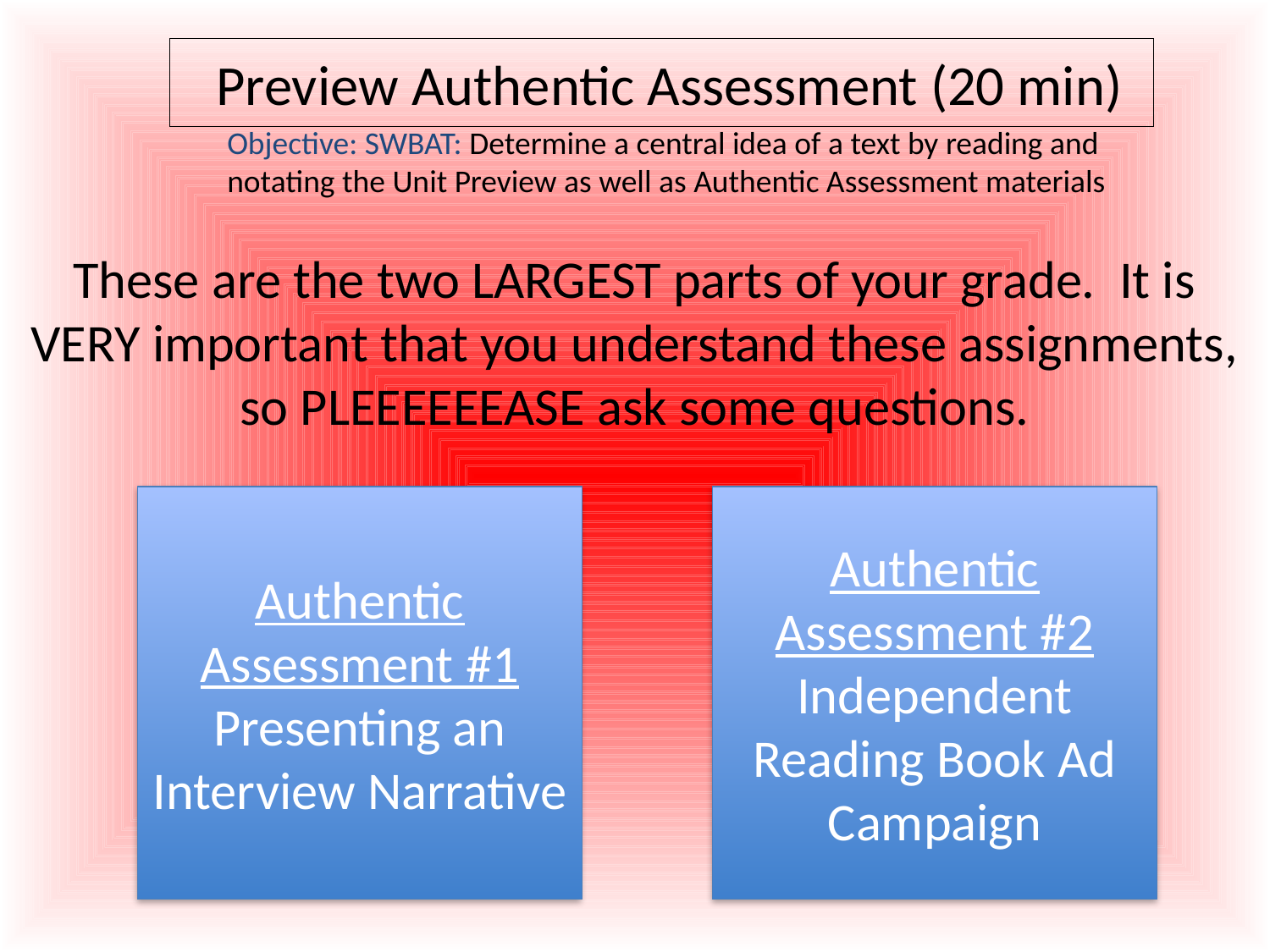

Preview Authentic Assessment (20 min)
	Objective: SWBAT: Determine a central idea of a text by reading and notating the Unit Preview as well as Authentic Assessment materials
These are the two LARGEST parts of your grade.  It is VERY important that you understand these assignments, so PLEEEEEEASE ask some questions.
Authentic Assessment #1
Presenting an Interview Narrative
Authentic Assessment #2
Independent Reading Book Ad Campaign